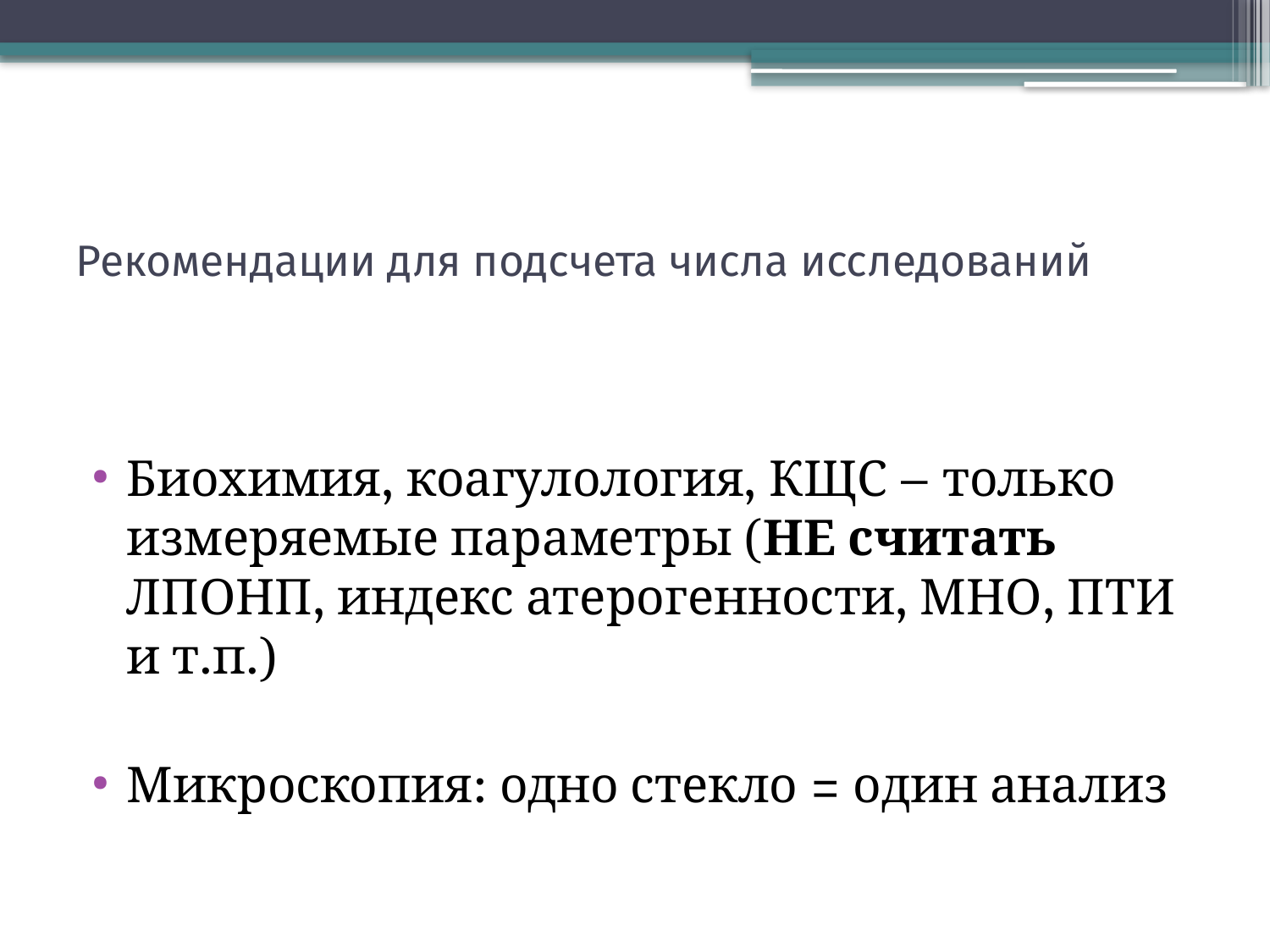

# Рекомендации для подсчета числа исследований

Биохимия, коагулология, КЩС – только измеряемые параметры (НЕ считать ЛПОНП, индекс атерогенности, МНО, ПТИ и т.п.)

Микроскопия: одно стекло = один анализ